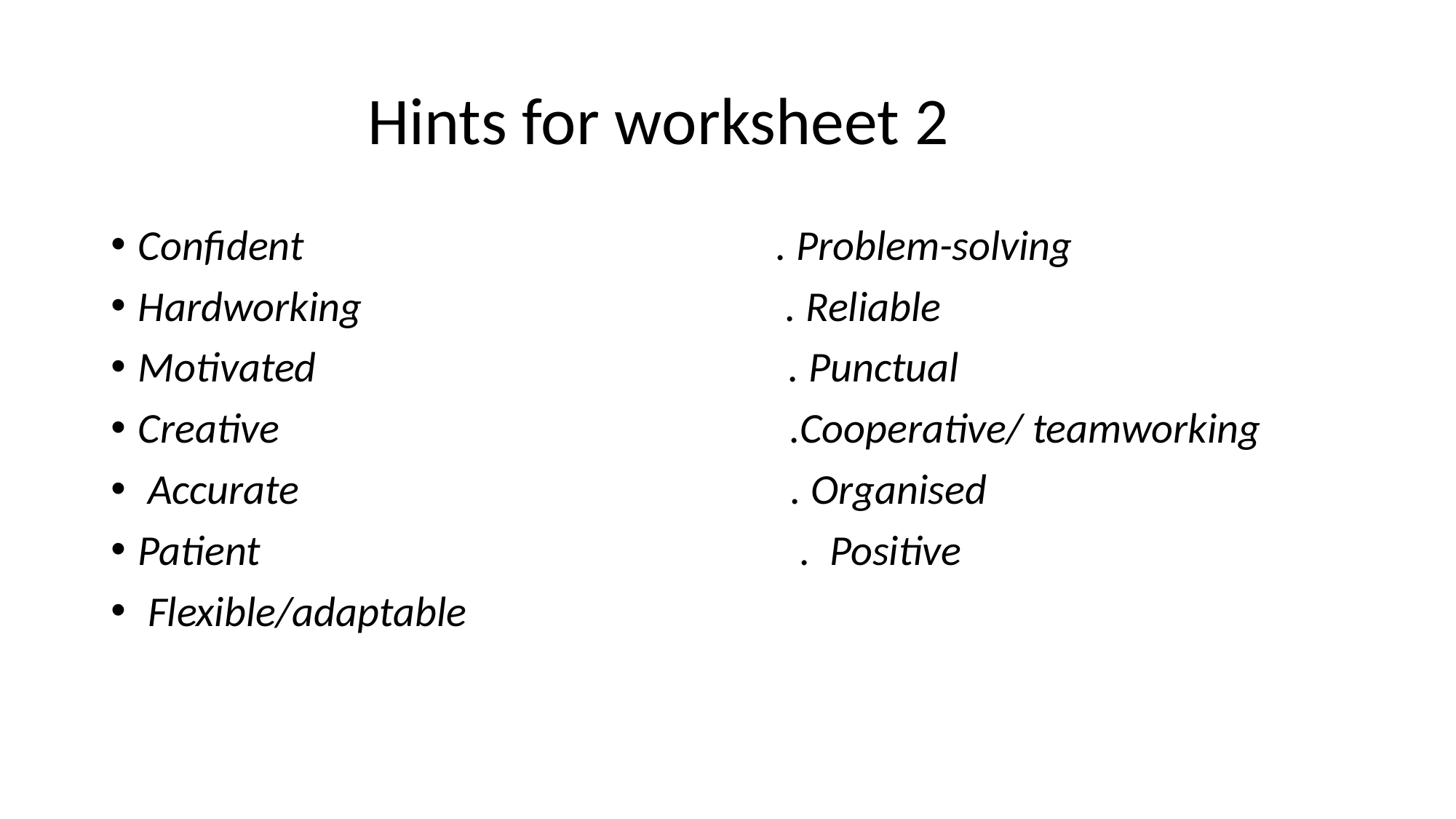

# Hints for worksheet 2
Confident                                                 . Problem-solving
Hardworking                                            . Reliable
Motivated                                                 . Punctual
Creative                                                     .Cooperative/ teamworking
 Accurate                                                   . Organised
Patient                                                        .  Positive
 Flexible/adaptable